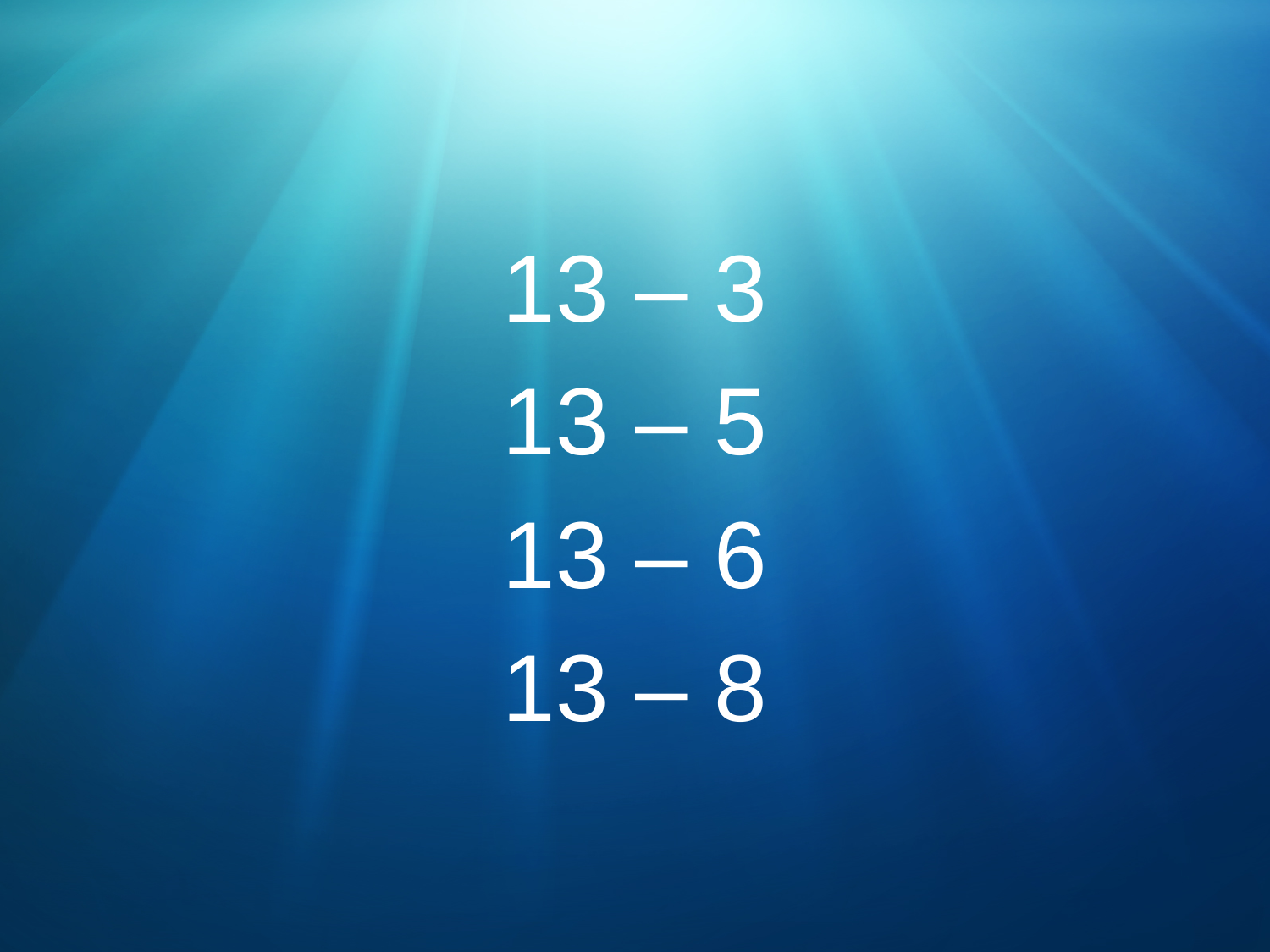

13 – 3
13 – 5
13 – 6
13 – 8